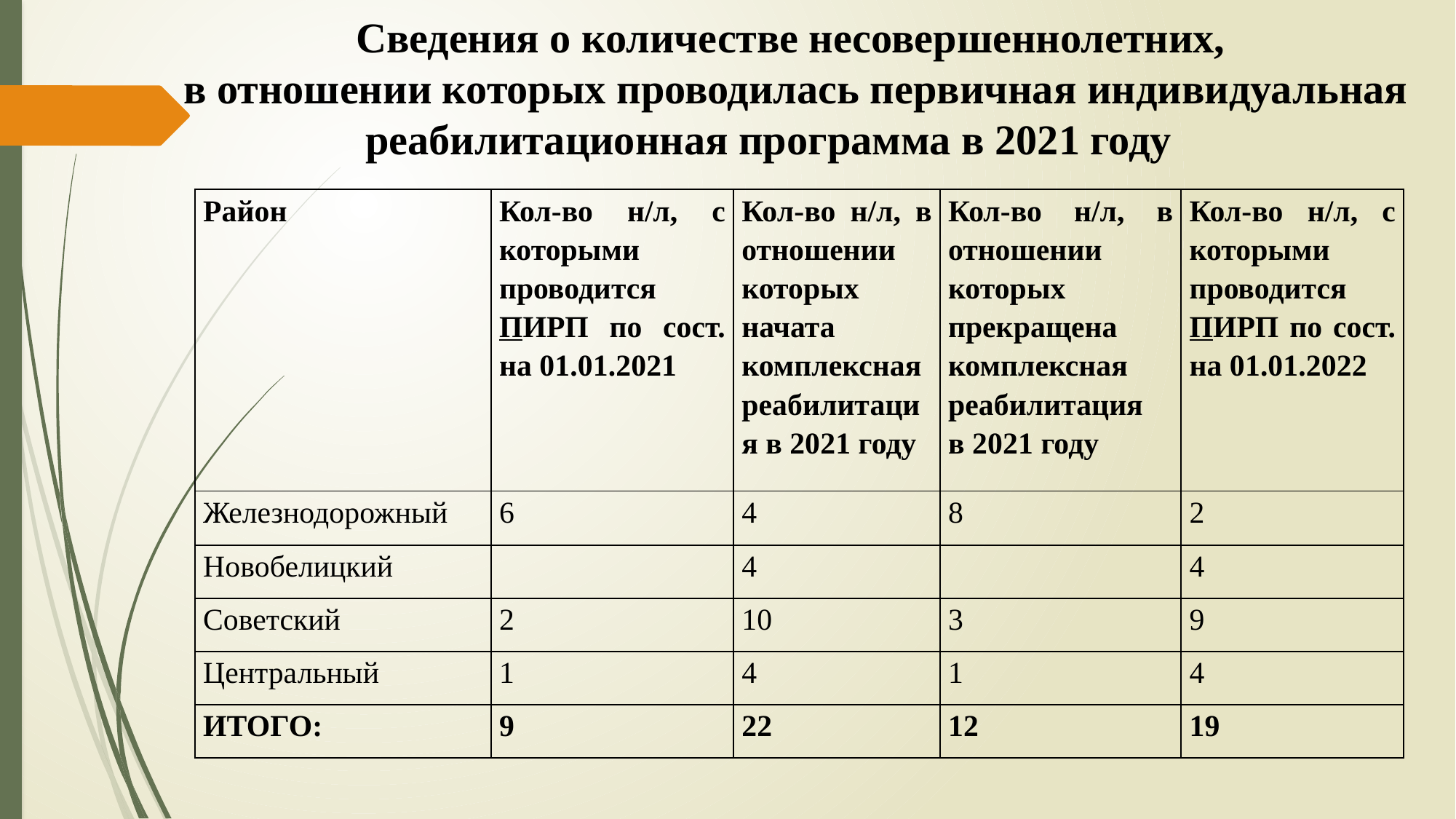

Сведения о количестве несовершеннолетних,
в отношении которых проводилась первичная индивидуальная реабилитационная программа в 2021 году

| Район | Кол-во н/л, с которыми проводится ПИРП по сост. на 01.01.2021 | Кол-во н/л, в отношении которых начата комплексная реабилитация в 2021 году | Кол-во н/л, в отношении которых прекращена комплексная реабилитация в 2021 году | Кол-во н/л, с которыми проводится ПИРП по сост. на 01.01.2022 |
| --- | --- | --- | --- | --- |
| Железнодорожный | 6 | 4 | 8 | 2 |
| Новобелицкий |  | 4 |  | 4 |
| Советский | 2 | 10 | 3 | 9 |
| Центральный | 1 | 4 | 1 | 4 |
| ИТОГО: | 9 | 22 | 12 | 19 |